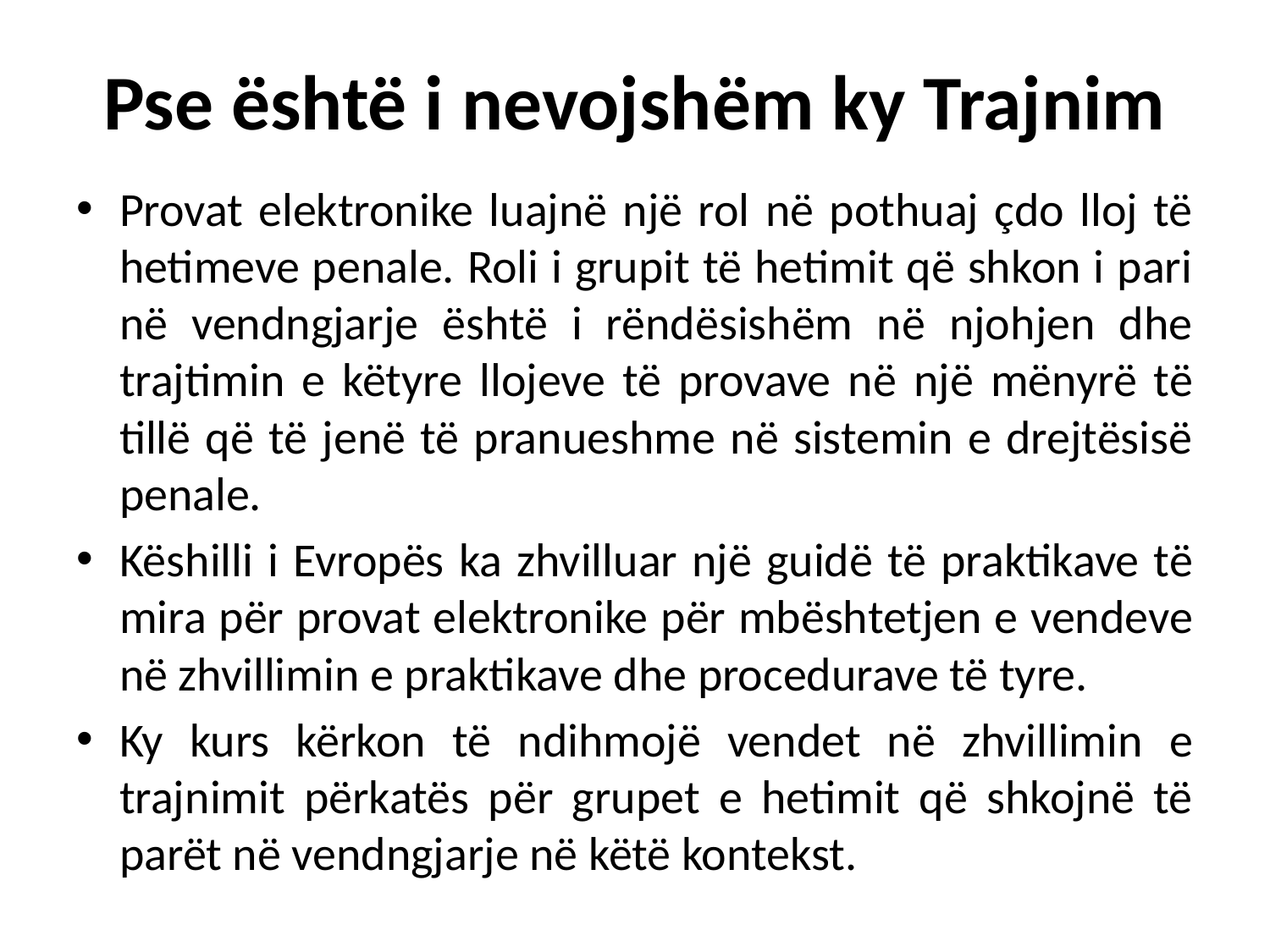

# Pse është i nevojshëm ky Trajnim
Provat elektronike luajnë një rol në pothuaj çdo lloj të hetimeve penale. Roli i grupit të hetimit që shkon i pari në vendngjarje është i rëndësishëm në njohjen dhe trajtimin e këtyre llojeve të provave në një mënyrë të tillë që të jenë të pranueshme në sistemin e drejtësisë penale.
Këshilli i Evropës ka zhvilluar një guidë të praktikave të mira për provat elektronike për mbështetjen e vendeve në zhvillimin e praktikave dhe procedurave të tyre.
Ky kurs kërkon të ndihmojë vendet në zhvillimin e trajnimit përkatës për grupet e hetimit që shkojnë të parët në vendngjarje në këtë kontekst.